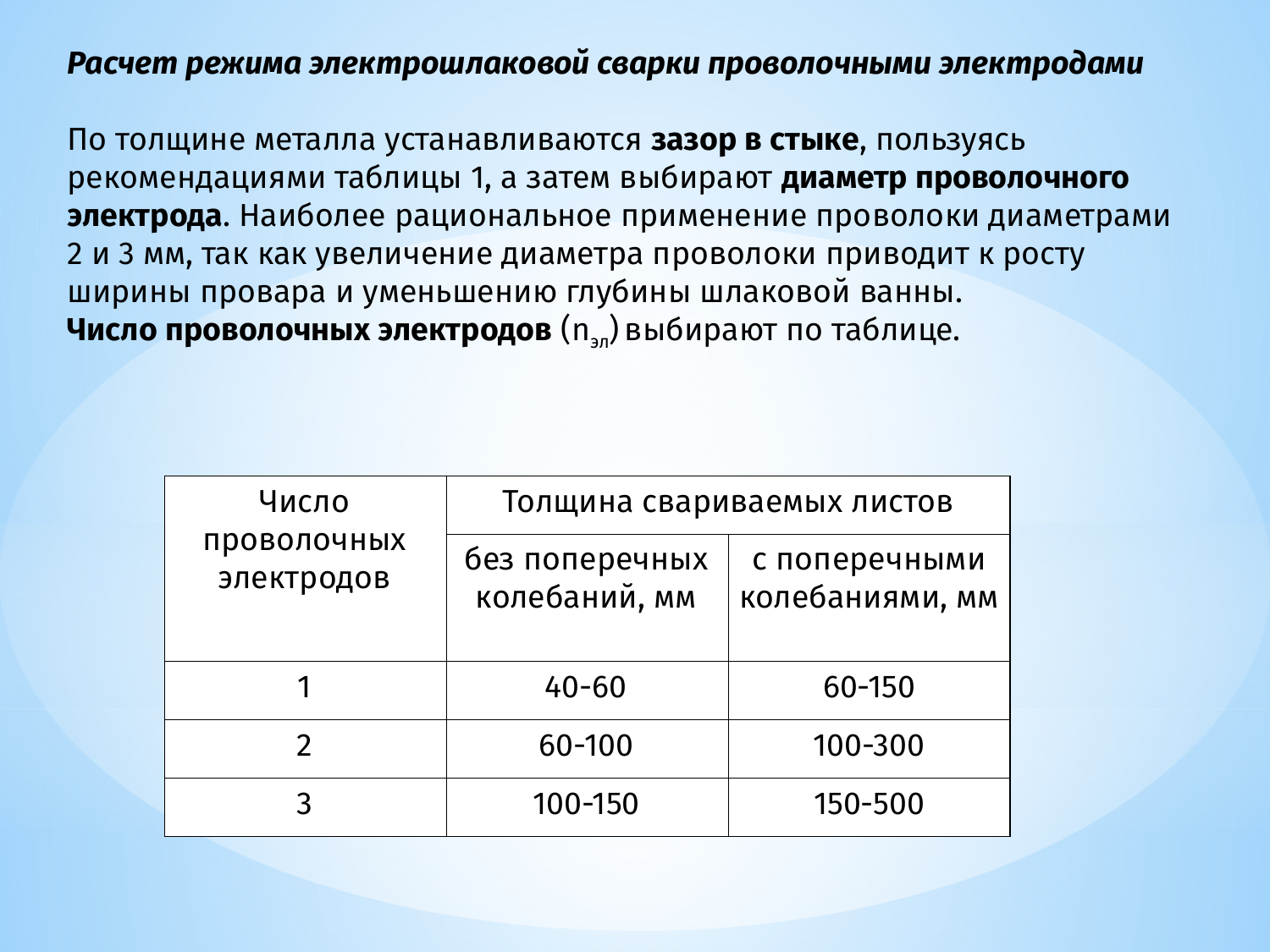

Расчет режима электрошлаковой сварки проволочными электродами

По толщине металла устанавливаются зазор в стыке, пользуясь рекомендациями таблицы 1, а затем выбирают диаметр проволочного электрода. Наиболее рациональное применение проволоки диаметрами 2 и 3 мм, так как увеличение диаметра проволоки приводит к росту ширины провара и уменьшению глубины шлаковой ванны.
Число проволочных электродов (nэл) выбирают по таблице.
| Число проволочных электродов | Толщина свариваемых листов |  |
| --- | --- | --- |
|  | без поперечных колебаний, мм | с поперечными колебаниями, мм |
| 1 | 40-60 | 60-150 |
| 2 | 60-100 | 100-300 |
| 3 | 100-150 | 150-500 |